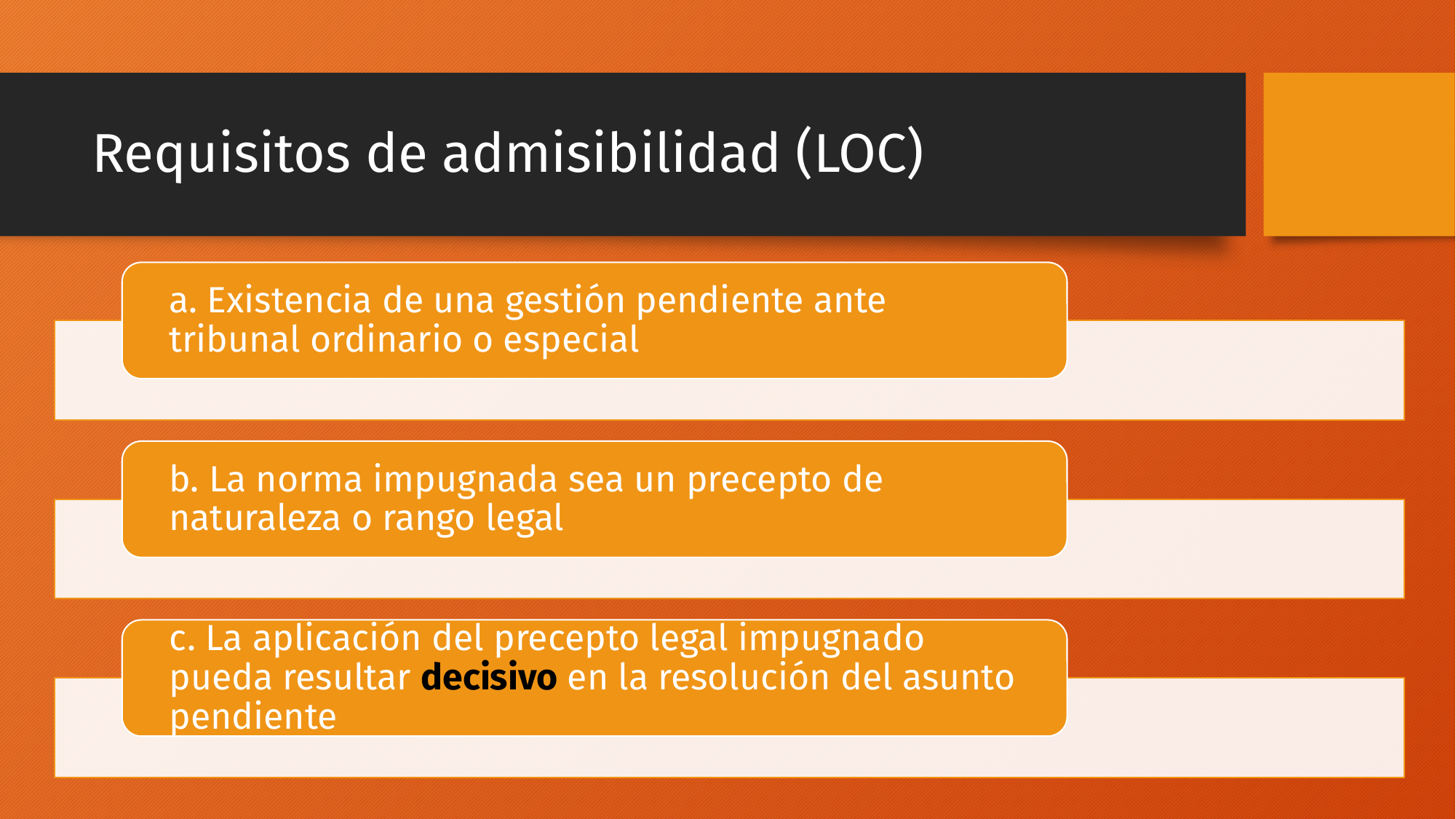

# Requisitos de admisibilidad (LOC)
a. Existencia de una gestión pendiente ante tribunal ordinario o especial
b. La norma impugnada sea un precepto de naturaleza o rango legal
c. La aplicación del precepto legal impugnado pueda resultar decisivo en la resolución del asunto pendiente